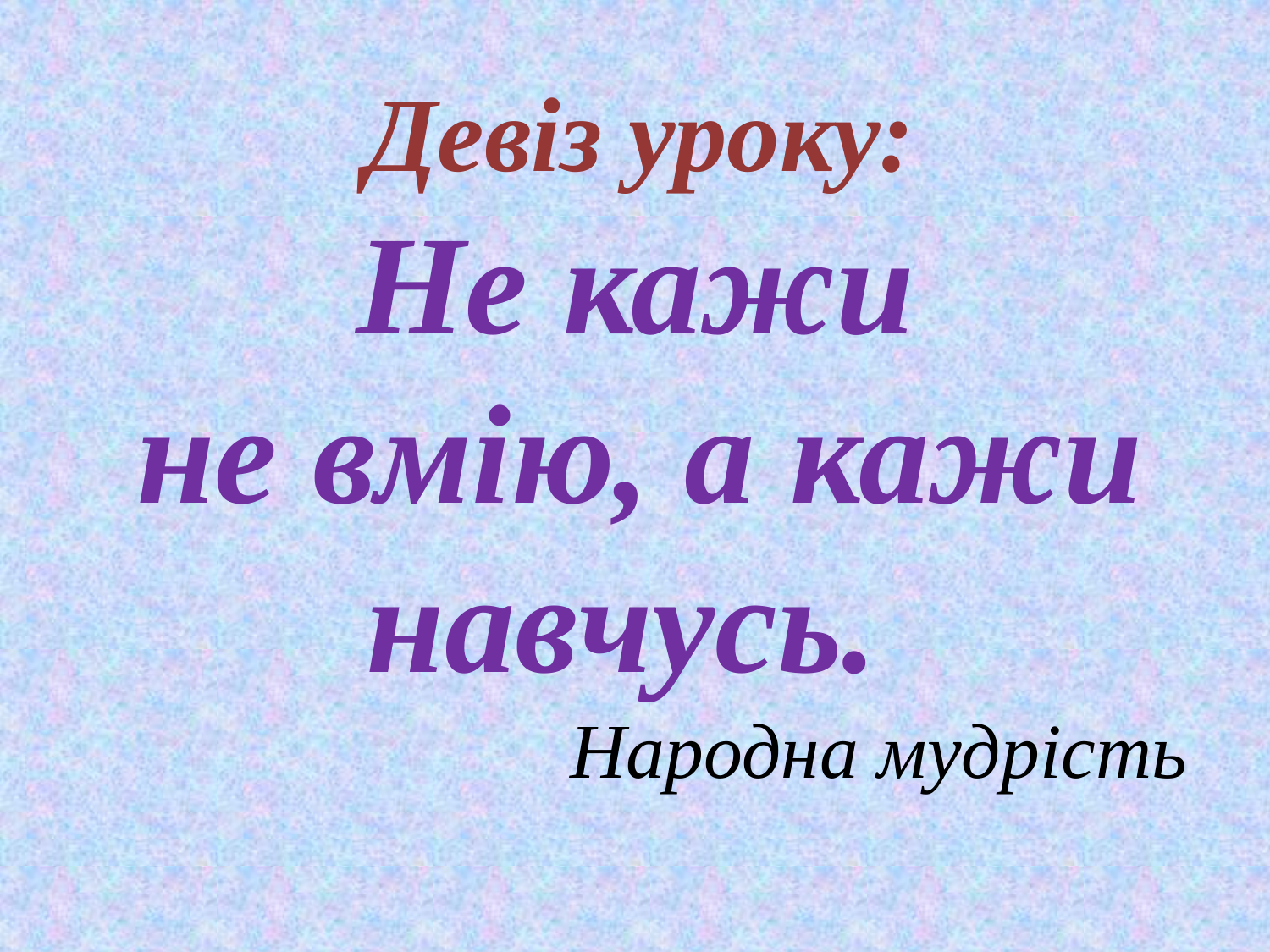

Девіз уроку:
 Не кажи
не вмію, а кажи навчусь.
Народна мудрість